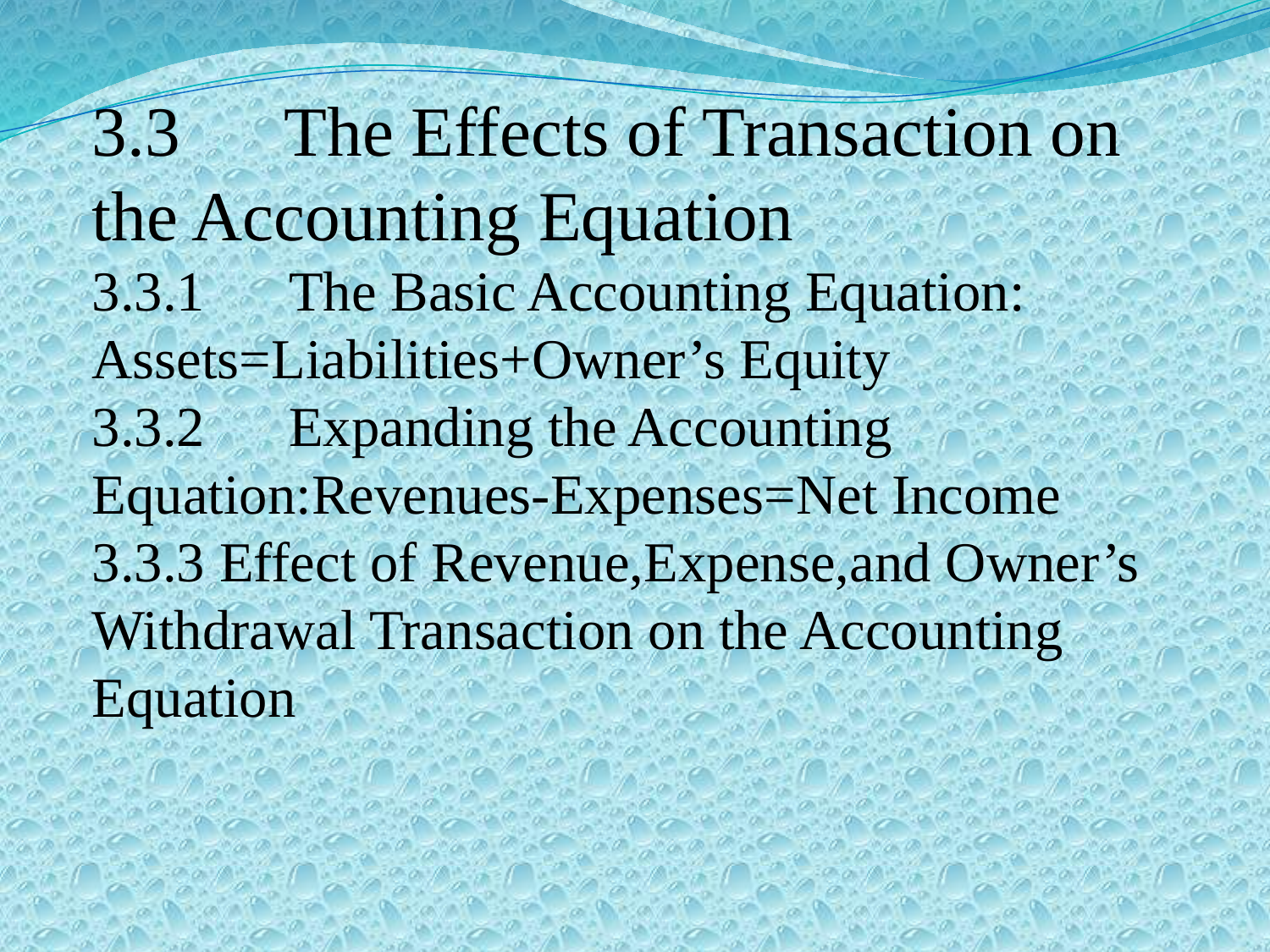

3.3　The Effects of Transaction on the Accounting Equation
3.3.1　The Basic Accounting Equation: Assets=Liabilities+Owner’s Equity
3.3.2　Expanding the Accounting Equation:Revenues-Expenses=Net Income
3.3.3 Effect of Revenue,Expense,and Owner’s Withdrawal Transaction on the Accounting Equation